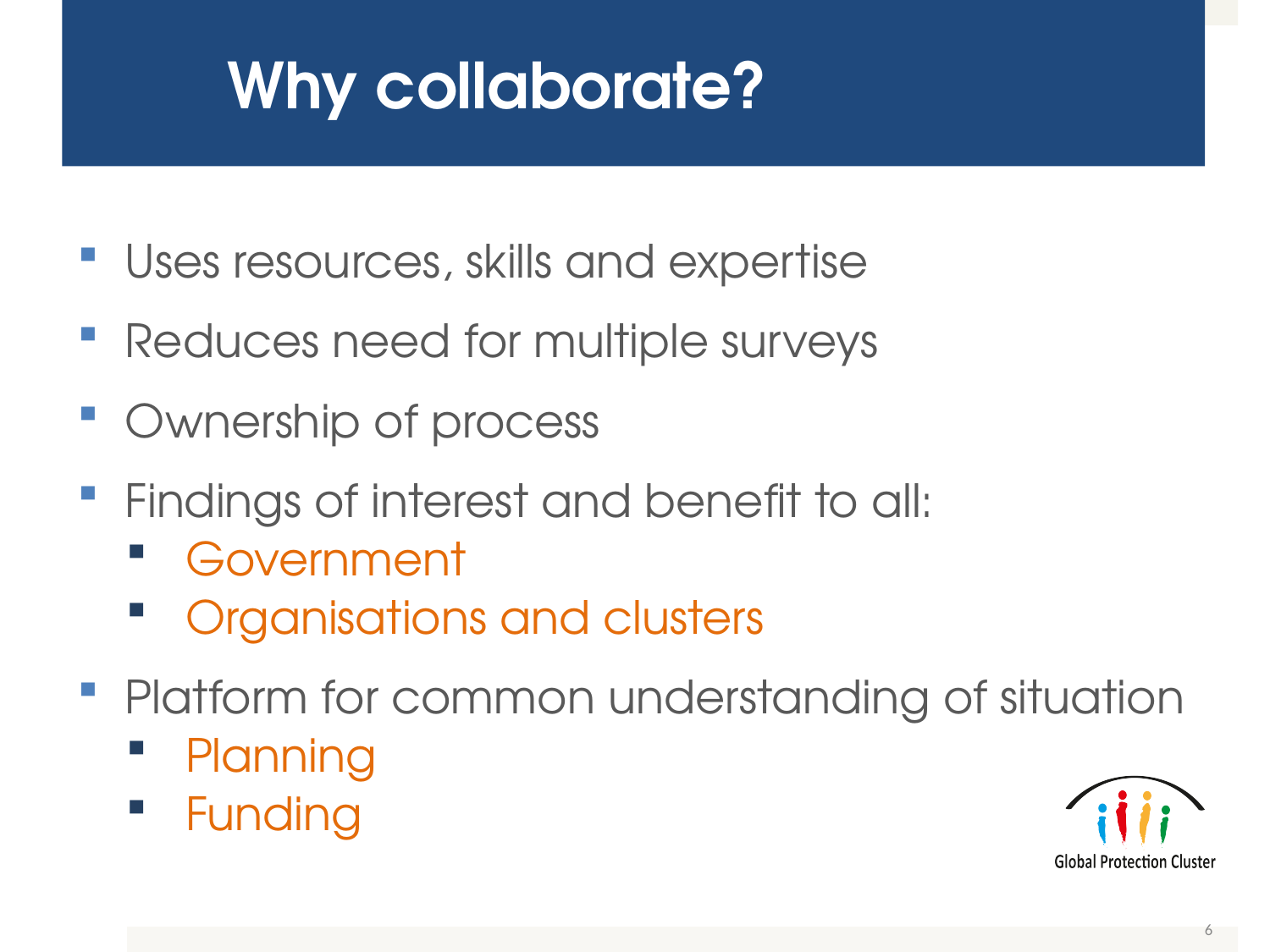

# Why collaborate?
Uses resources, skills and expertise
Reduces need for multiple surveys
Ownership of process
Findings of interest and benefit to all:
 Government
 Organisations and clusters
Platform for common understanding of situation
 Planning
 Funding